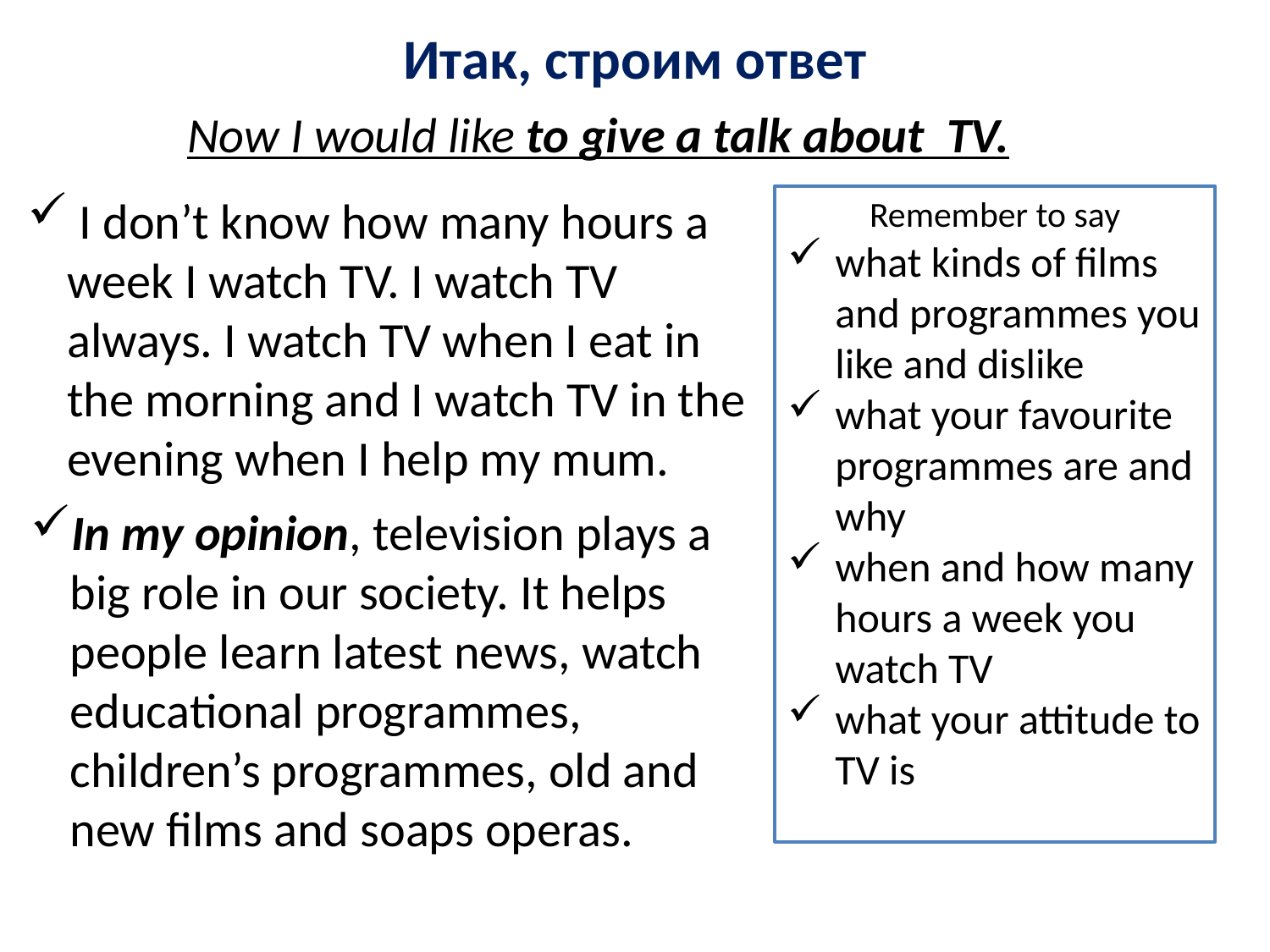

Итак, строим ответ
Now I would like to give a talk about  TV.
 I don’t know how many hours a week I watch TV. I watch TV always. I watch TV when I eat in the morning and I watch TV in the evening when I help my mum.
Remember to say
what kinds of films and programmes you like and dislike
what your favourite programmes are and why
when and how many hours a week you watch TV
what your attitude to TV is

In my opinion, television plays a big role in our society. It helps people learn latest news, watch educational programmes, children’s programmes, old and new films and soaps operas.